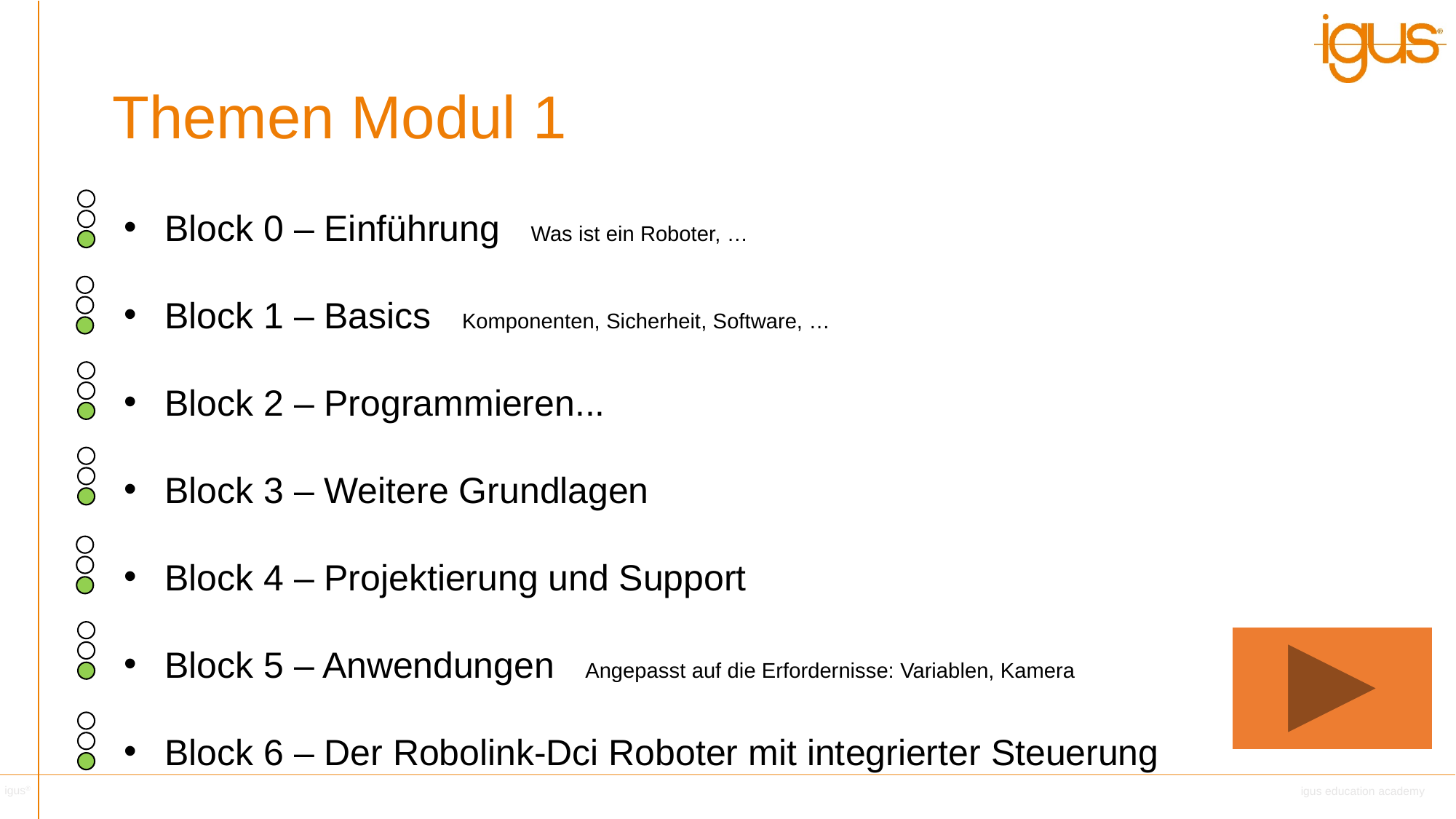

Themen Modul 1
Block 0 – Einführung   Was ist ein Roboter, …
Block 1 – Basics   Komponenten, Sicherheit, Software, …
Block 2 – Programmieren...
Block 3 – Weitere Grundlagen
Block 4 – Projektierung und Support
Block 5 – Anwendungen   Angepasst auf die Erfordernisse: Variablen, Kamera
Block 6 – Der Robolink-Dci Roboter mit integrierter Steuerung